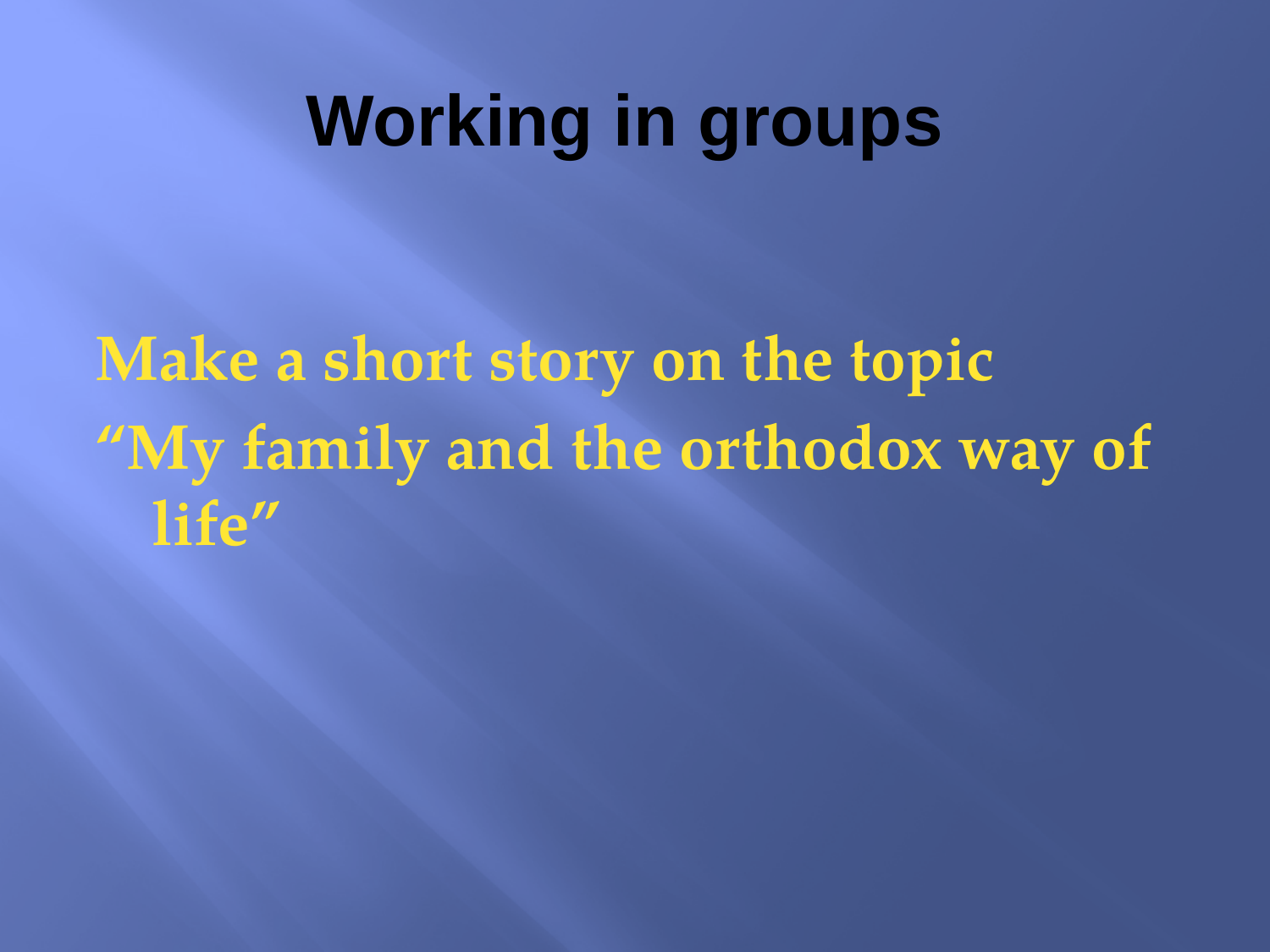

# Working in groups

Make a short story on the topic
“My family and the orthodox way of life”